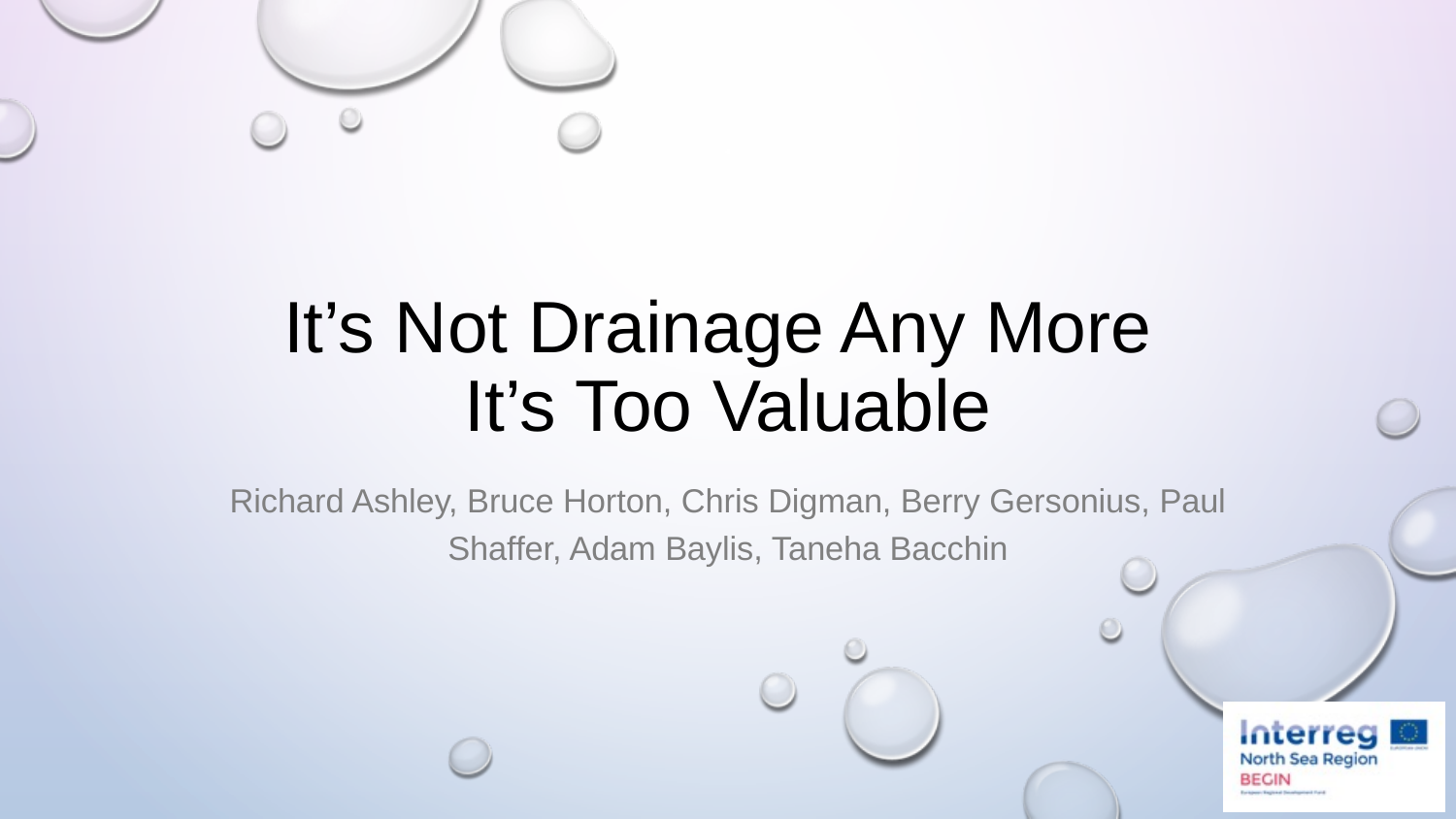

# It’s Not Drainage Any More It’s Too Valuable
Richard Ashley, Bruce Horton, Chris Digman, Berry Gersonius, Paul Shaffer, Adam Baylis, Taneha Bacchin